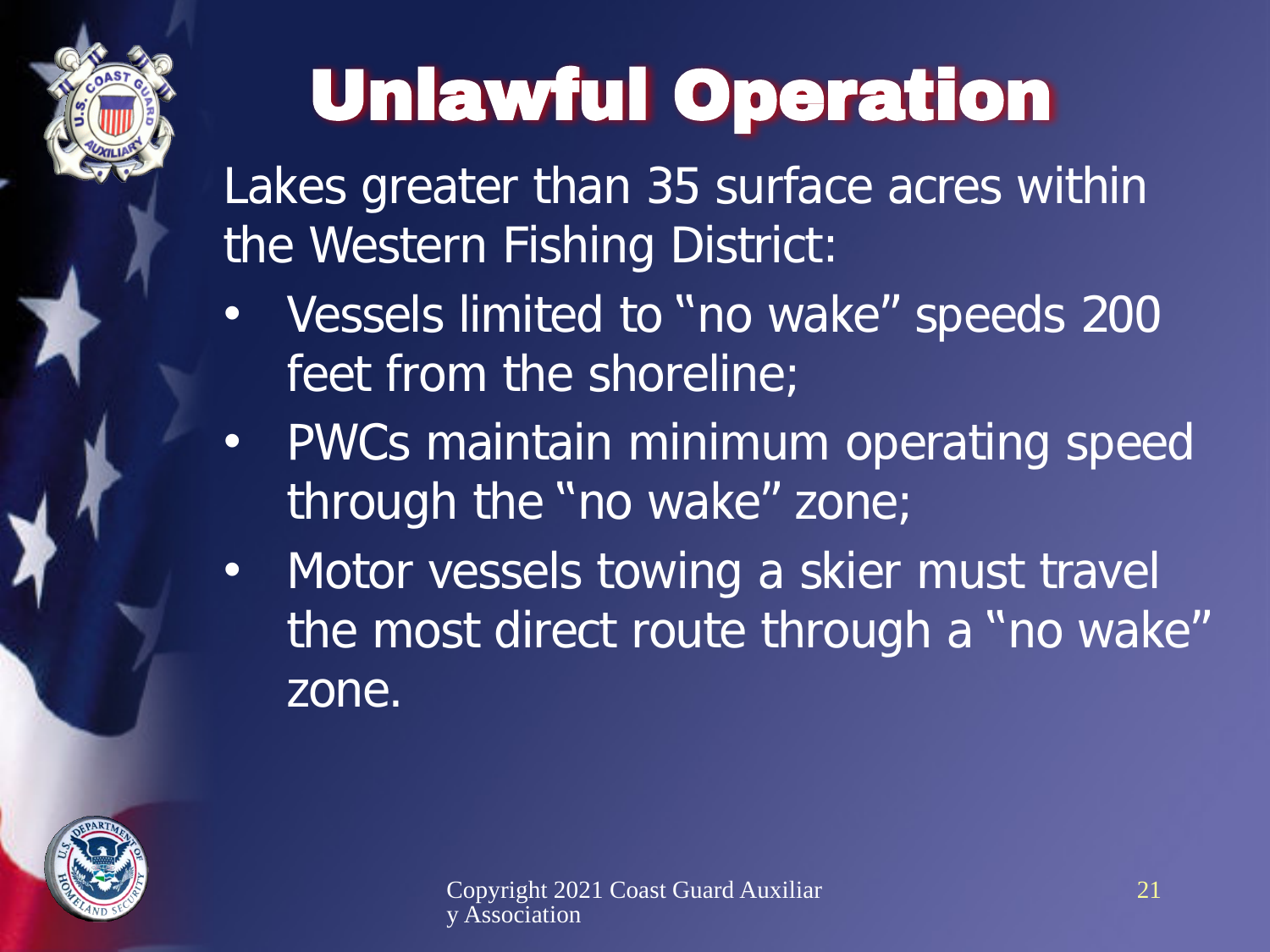

# Unlawful Operation
Lakes greater than 35 surface acres within the Western Fishing District:
Vessels limited to “no wake” speeds 200 feet from the shoreline;
PWCs maintain minimum operating speed through the “no wake” zone;
Motor vessels towing a skier must travel the most direct route through a “no wake” zone.

Copyright 2021 Coast Guard Auxiliary Association
21